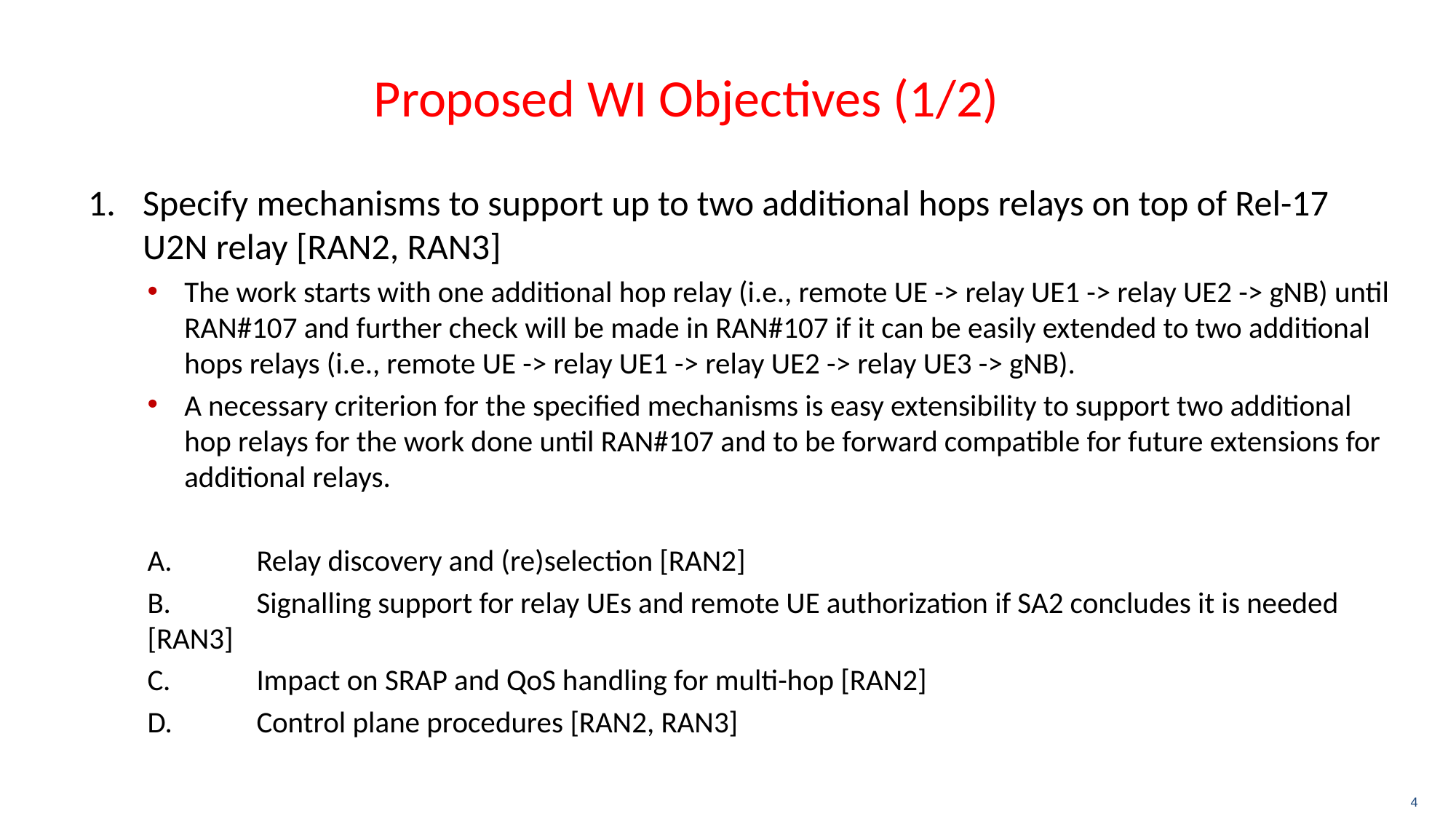

# Proposed WI Objectives (1/2)
Specify mechanisms to support up to two additional hops relays on top of Rel-17 U2N relay [RAN2, RAN3]
The work starts with one additional hop relay (i.e., remote UE -> relay UE1 -> relay UE2 -> gNB) until RAN#107 and further check will be made in RAN#107 if it can be easily extended to two additional hops relays (i.e., remote UE -> relay UE1 -> relay UE2 -> relay UE3 -> gNB).
A necessary criterion for the specified mechanisms is easy extensibility to support two additional hop relays for the work done until RAN#107 and to be forward compatible for future extensions for additional relays.

A.	Relay discovery and (re)selection [RAN2]
B.	Signalling support for relay UEs and remote UE authorization if SA2 concludes it is needed [RAN3]
C.	Impact on SRAP and QoS handling for multi-hop [RAN2]
D.	Control plane procedures [RAN2, RAN3]